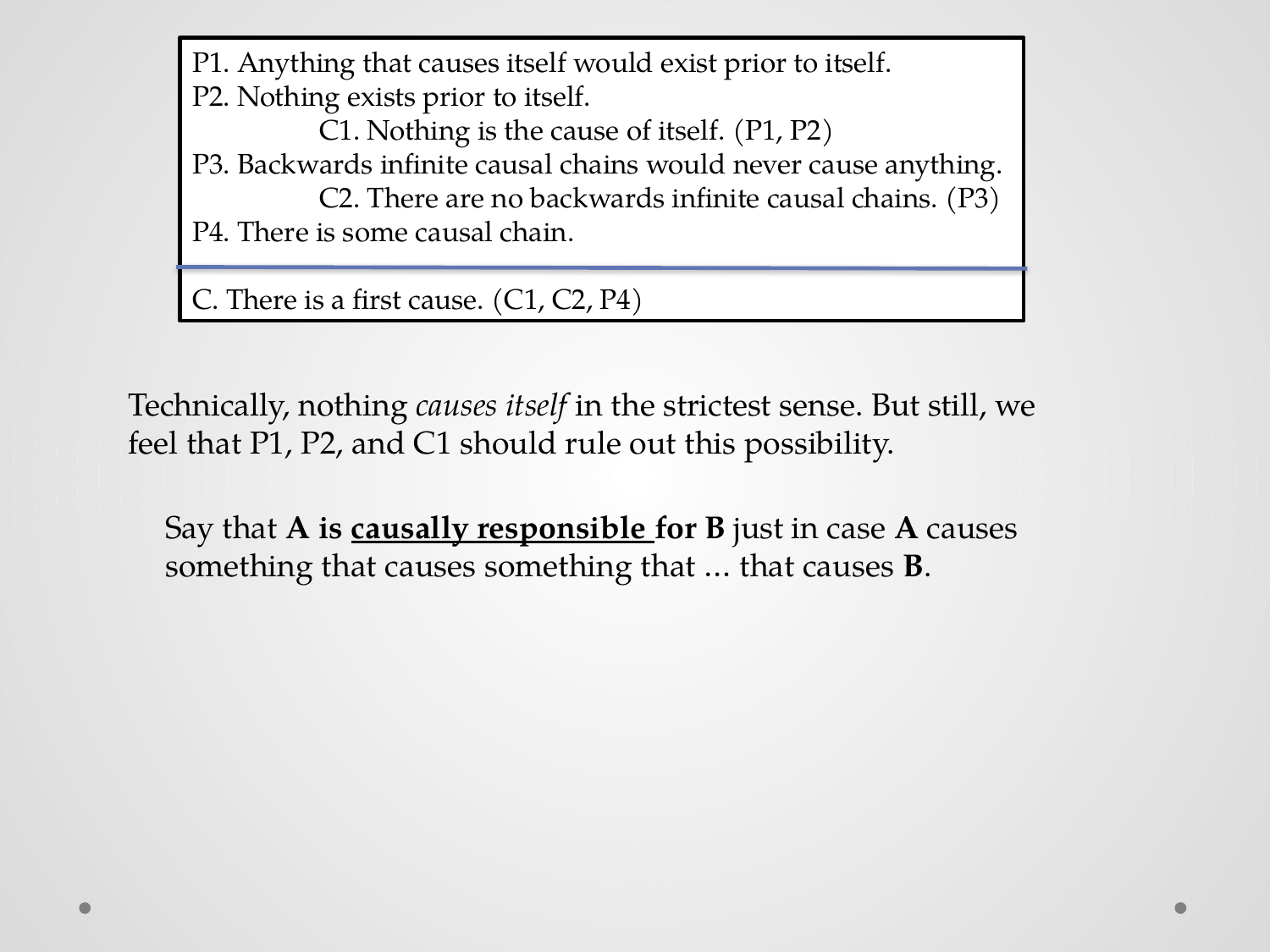

P1. Anything that causes itself would exist prior to itself.
P2. Nothing exists prior to itself.
	C1. Nothing is the cause of itself. (P1, P2)
P3. Backwards infinite causal chains would never cause anything.
	C2. There are no backwards infinite causal chains. (P3)
P4. There is some causal chain.

C. There is a first cause. (C1, C2, P4)
Technically, nothing causes itself in the strictest sense. But still, we feel that P1, P2, and C1 should rule out this possibility.
Say that A is causally responsible for B just in case A causes something that causes something that … that causes B.